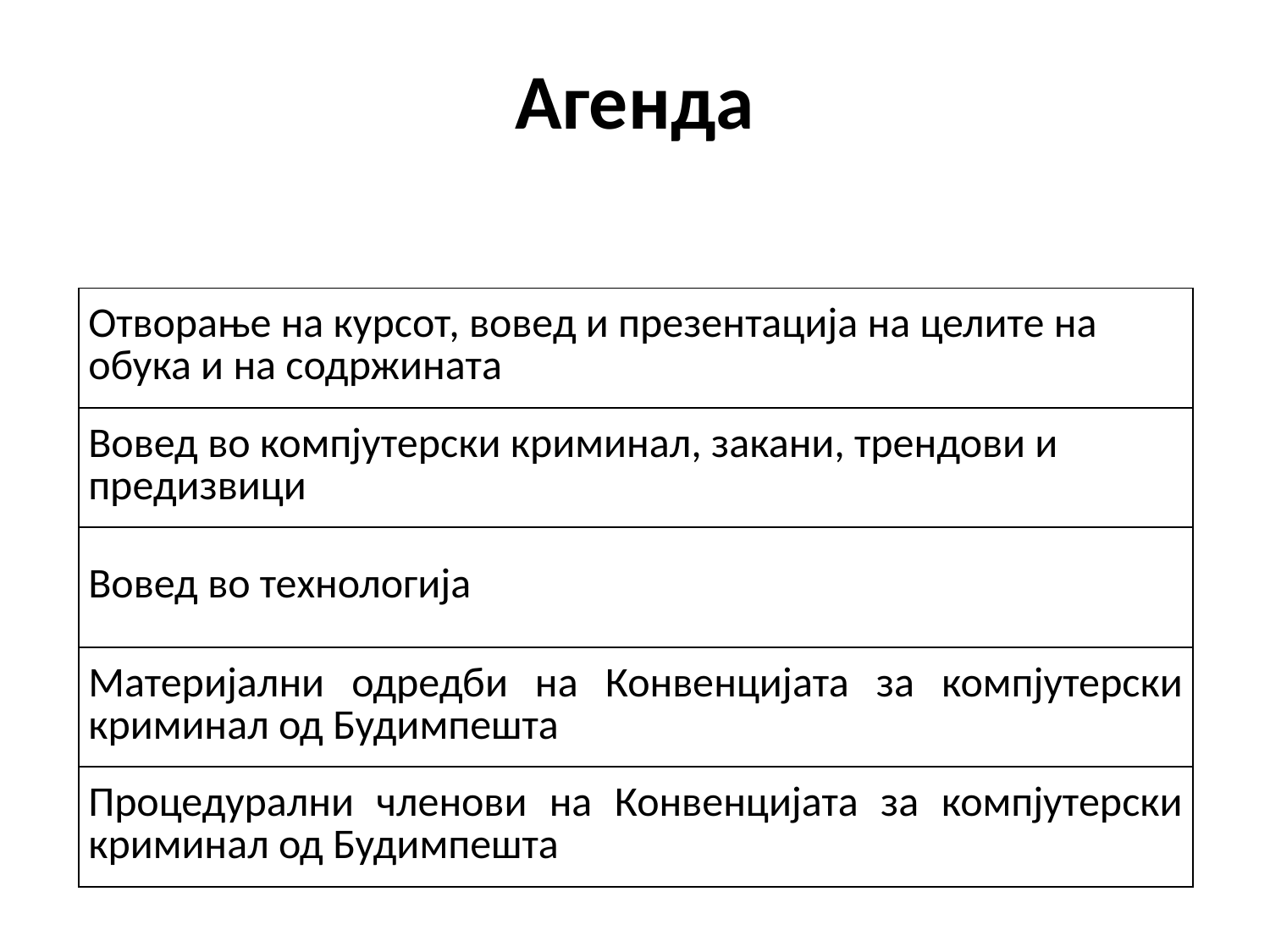

# Агенда
| Отворање на курсот, вовед и презентација на целите на обука и на содржината |
| --- |
| Вовед во компјутерски криминал, закани, трендови и предизвици |
| Вовед во технологија |
| Материјални одредби на Конвенцијата за компјутерски криминал од Будимпешта |
| Процедурални членови на Конвенцијата за компјутерски криминал од Будимпешта |